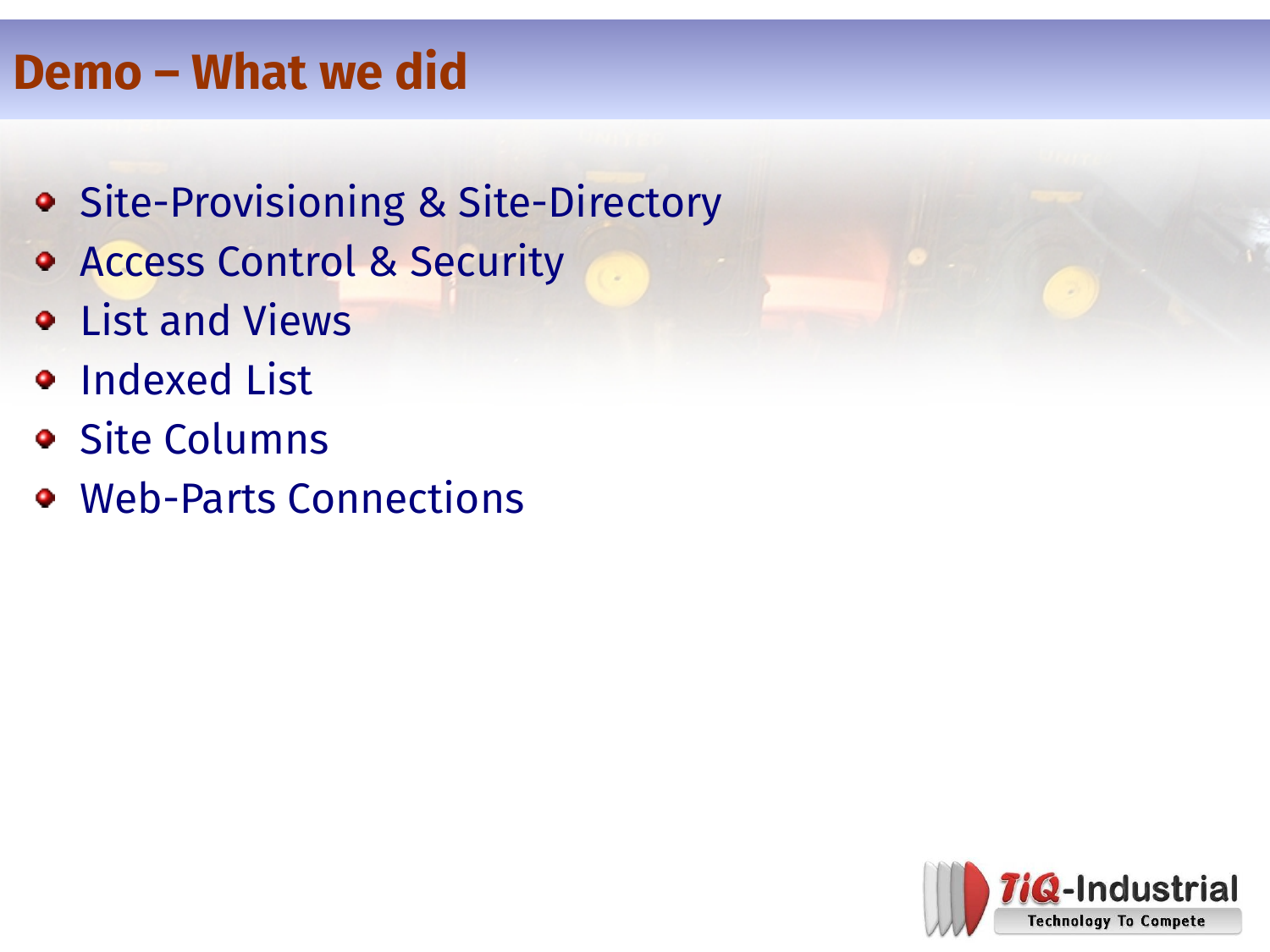

# Demo – What we did
Site-Provisioning & Site-Directory
Access Control & Security
List and Views
Indexed List
Site Columns
Web-Parts Connections